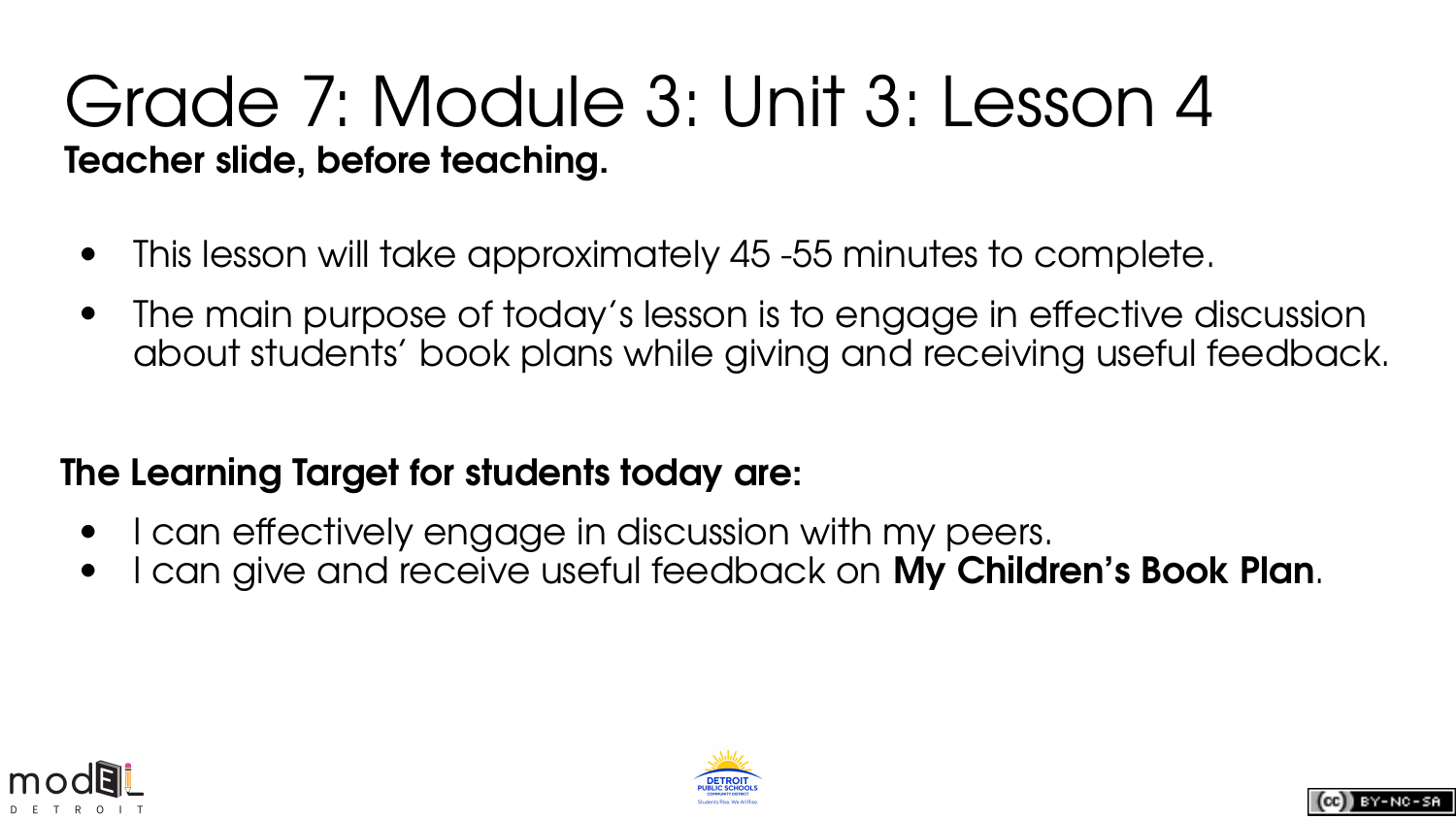

Grade 7: Module 3: Unit 3: Lesson 4
Teacher slide, before teaching.

This lesson will take approximately 45 -55 minutes to complete.
The main purpose of today’s lesson is to engage in effective discussion about students’ book plans while giving and receiving useful feedback.

The Learning Target for students today are:
I can effectively engage in discussion with my peers.
I can give and receive useful feedback on My Children’s Book Plan.